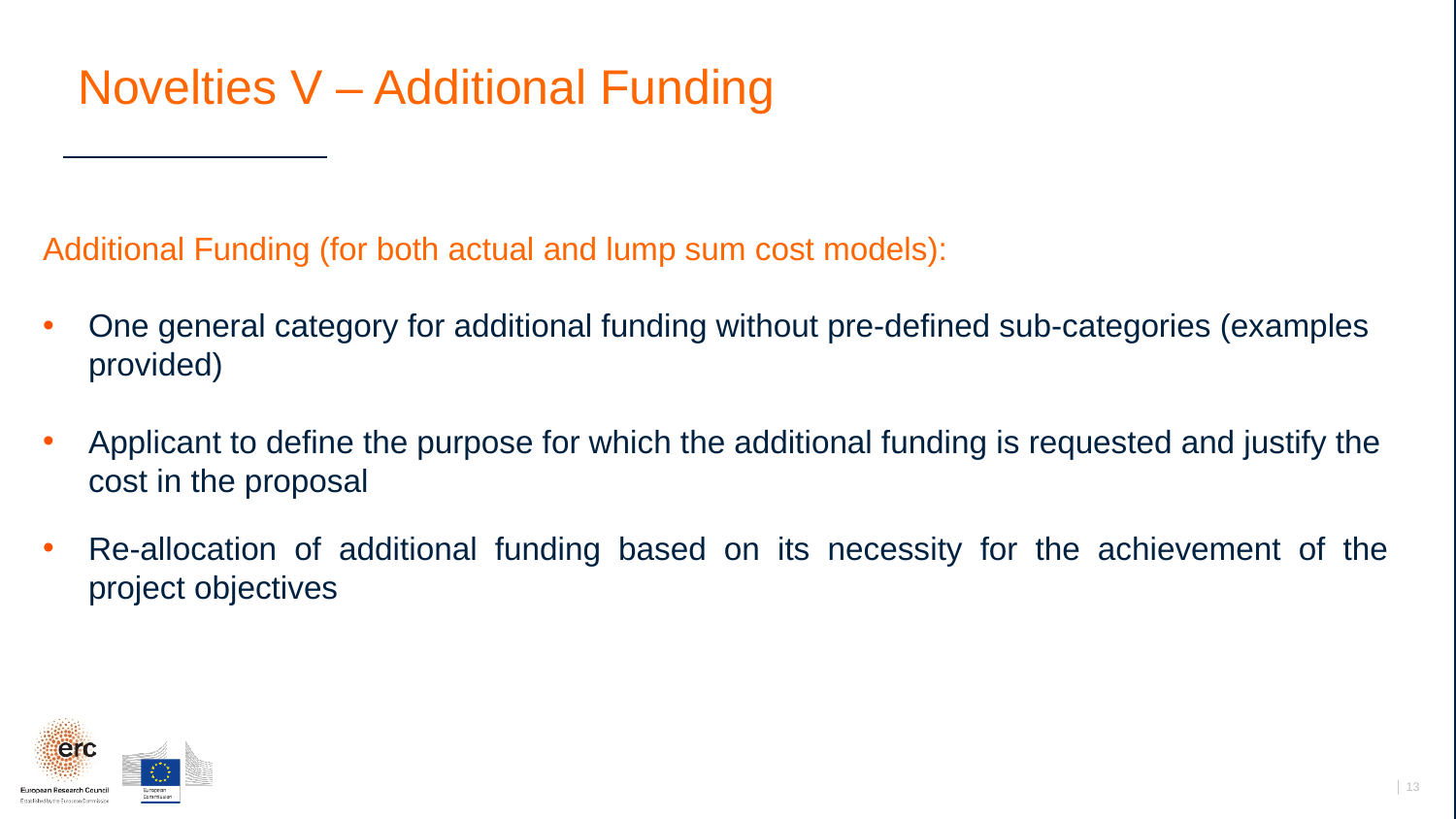

Novelties V – Additional Funding

Additional Funding (for both actual and lump sum cost models):

One general category for additional funding without pre-defined sub-categories (examples provided)

Applicant to define the purpose for which the additional funding is requested and justify the cost in the proposal

Re-allocation of additional funding based on its necessity for the achievement of the project objectives

│ 13